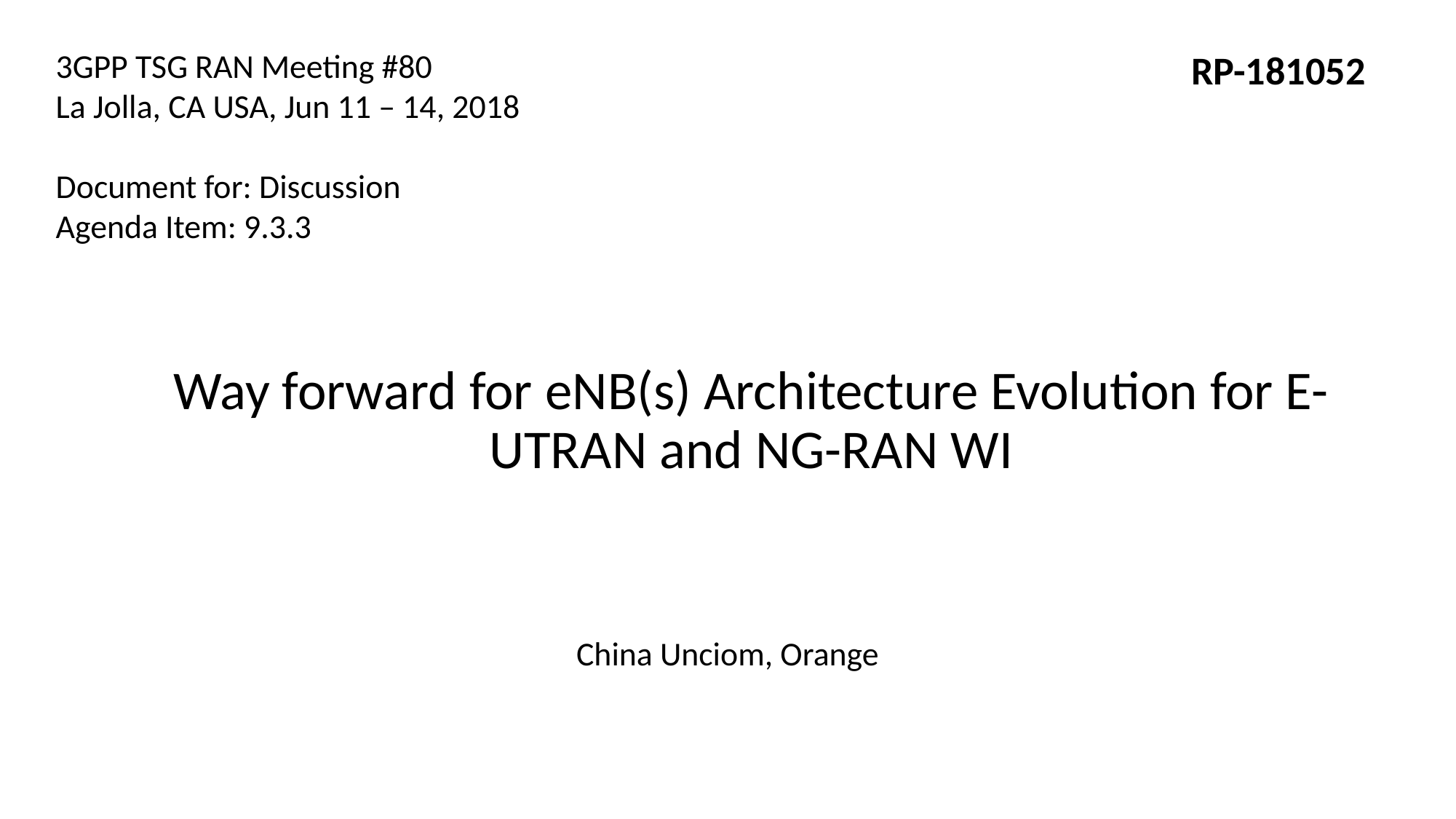

3GPP TSG RAN Meeting #80
La Jolla, CA USA, Jun 11 – 14, 2018

Document for: Discussion
Agenda Item: 9.3.3
RP-181052
# Way forward for eNB(s) Architecture Evolution for E-UTRAN and NG-RAN WI
China Unciom, Orange